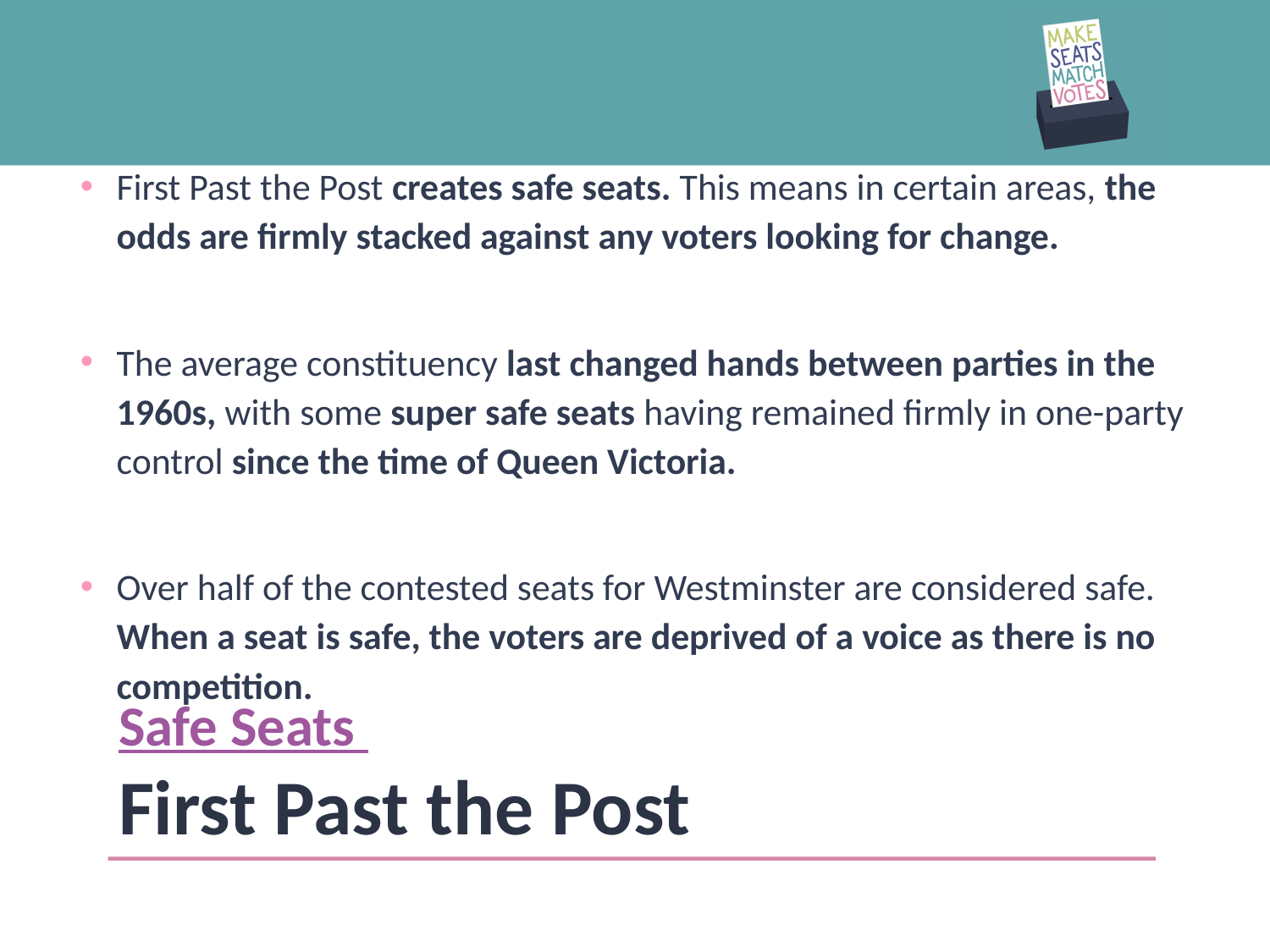

First Past the Post creates safe seats. This means in certain areas, the odds are firmly stacked against any voters looking for change.

The average constituency last changed hands between parties in the 1960s, with some super safe seats having remained firmly in one-party control since the time of Queen Victoria.

Over half of the contested seats for Westminster are considered safe. When a seat is safe, the voters are deprived of a voice as there is no competition.
# Safe Seats First Past the Post